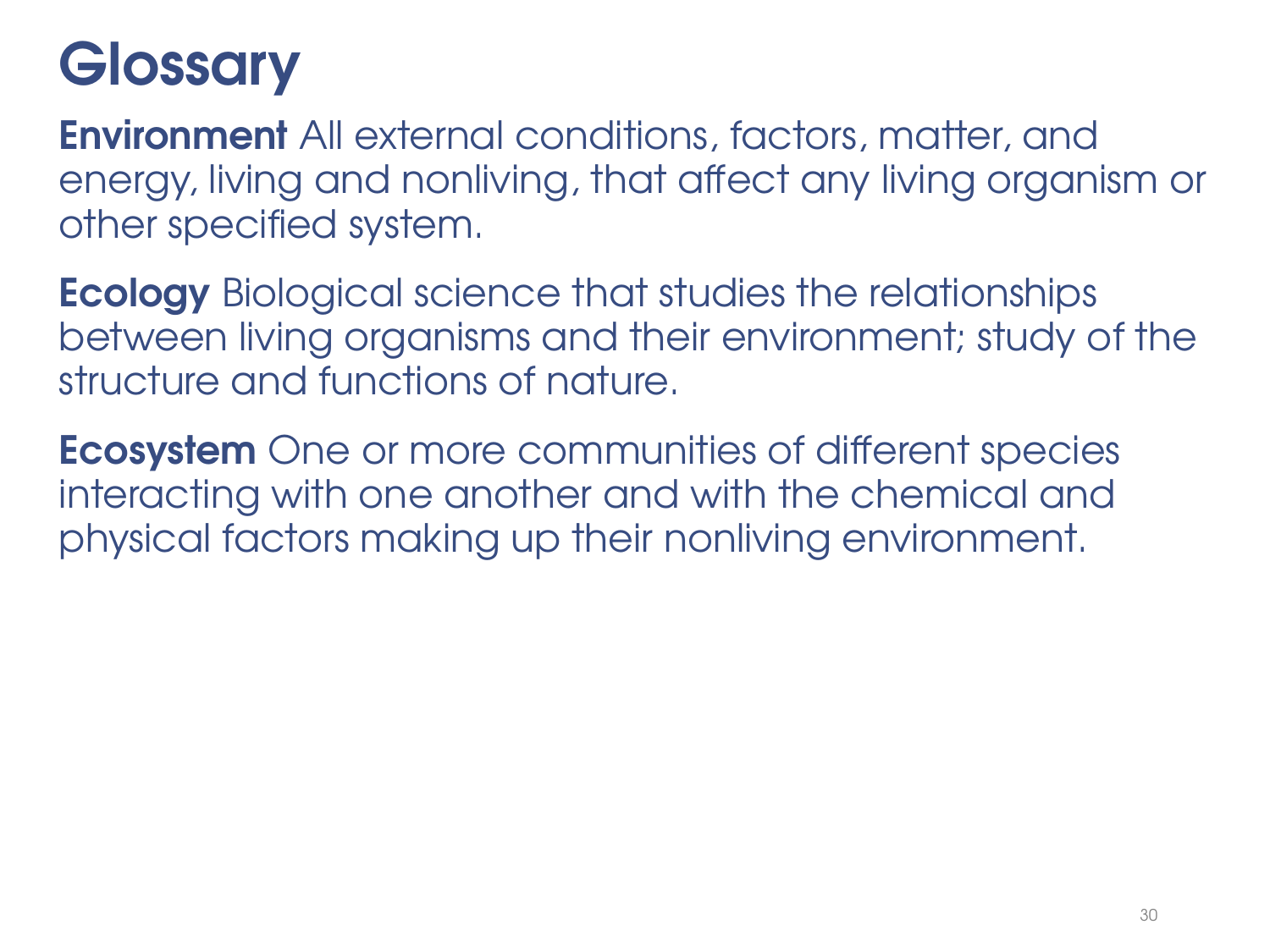

# Glossary
Environment All external conditions, factors, matter, and energy, living and nonliving, that affect any living organism or other specified system.
Ecology Biological science that studies the relationships between living organisms and their environment; study of the structure and functions of nature.
Ecosystem One or more communities of different species interacting with one another and with the chemical and physical factors making up their nonliving environment.
30